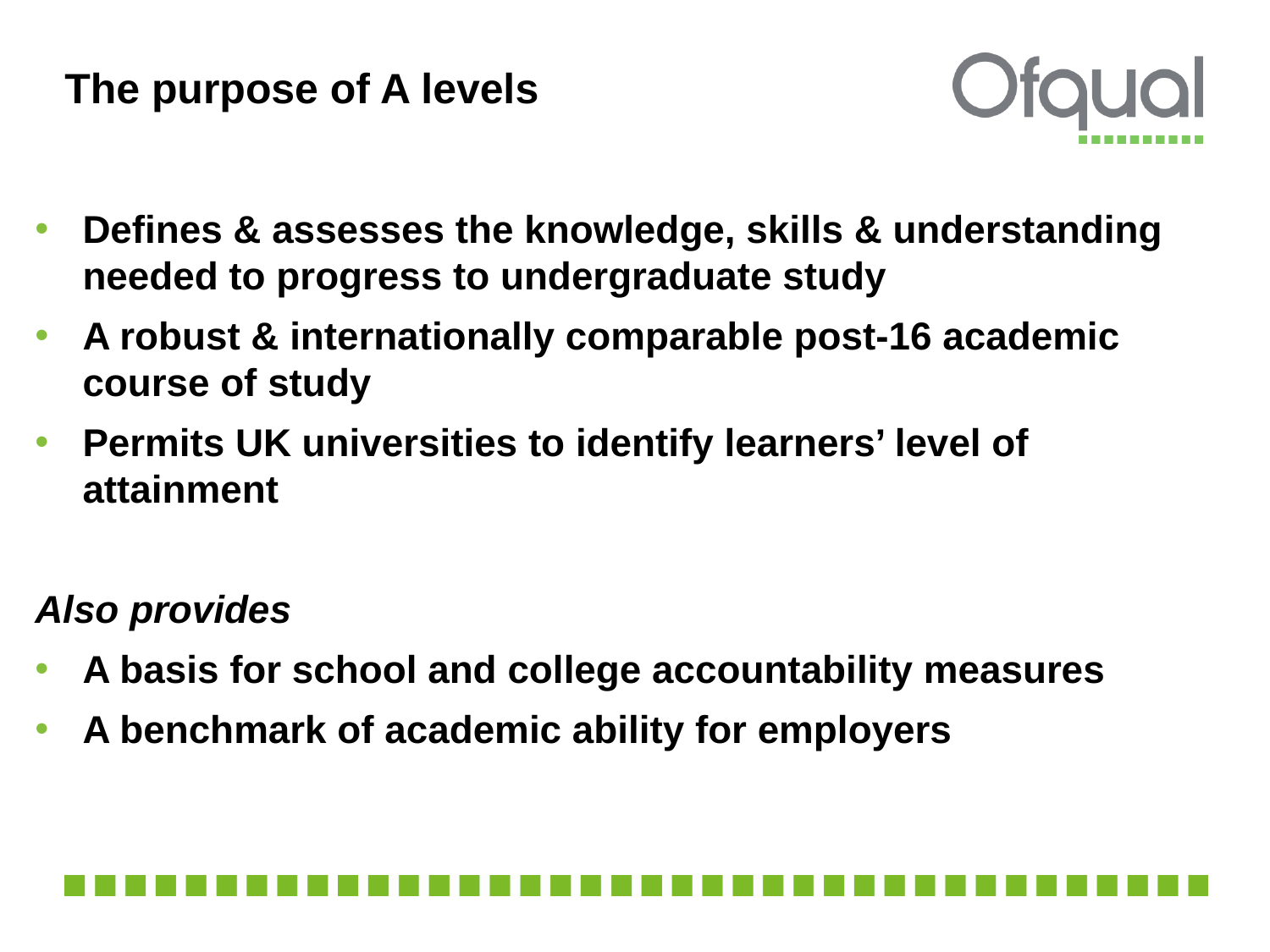

# The purpose of A levels
Defines & assesses the knowledge, skills & understanding needed to progress to undergraduate study
A robust & internationally comparable post-16 academic course of study
Permits UK universities to identify learners’ level of attainment

Also provides
A basis for school and college accountability measures
A benchmark of academic ability for employers